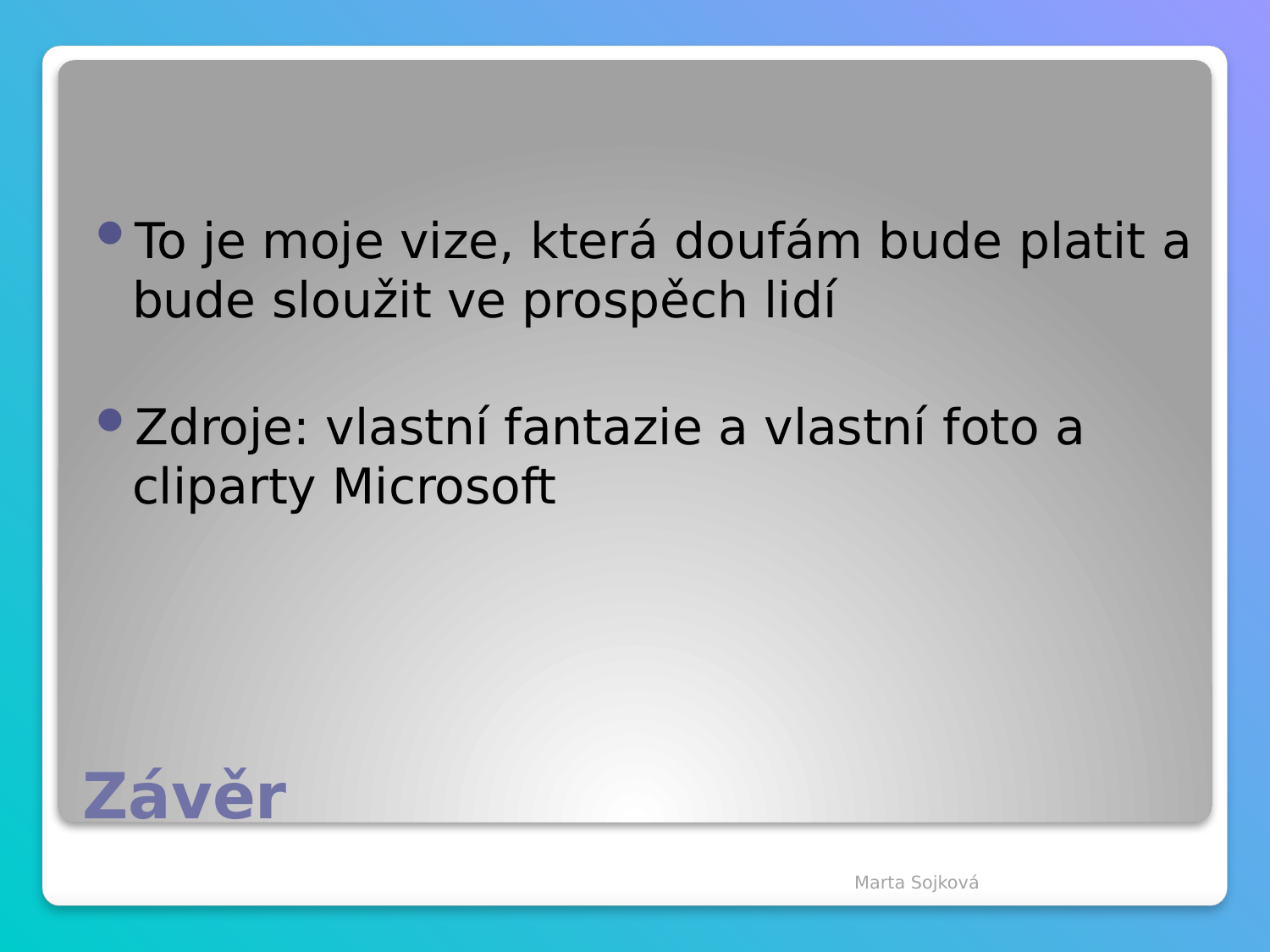

To je moje vize, která doufám bude platit a bude sloužit ve prospěch lidí

Zdroje: vlastní fantazie a vlastní foto a cliparty Microsoft
# Závěr
Marta Sojková